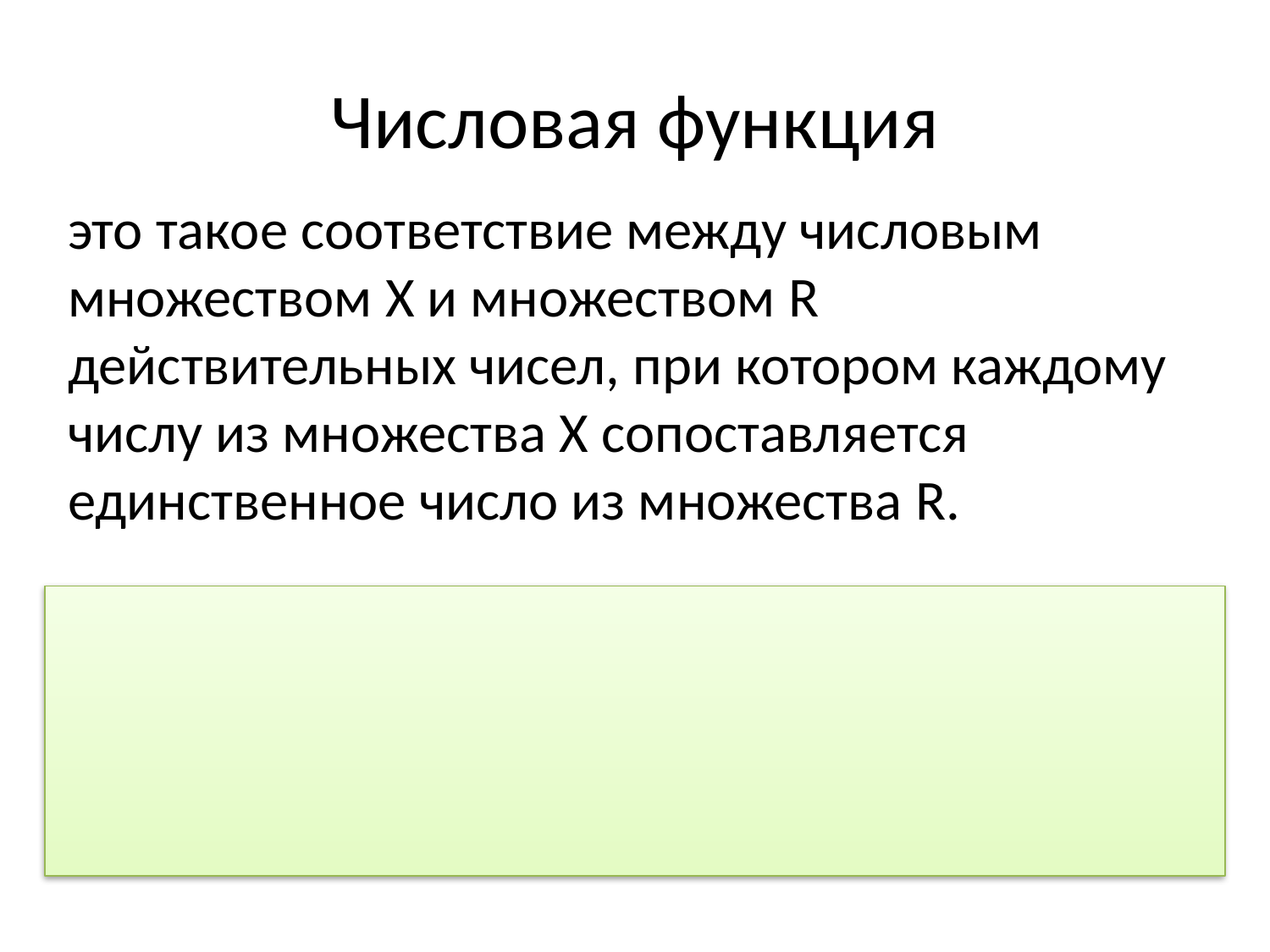

# Числовая функция
это такое соответствие между числовым множеством Х и множеством R действительных чисел, при котором каждому числу из множества Х сопоставляется единственное число из множества R.

Множество Х называют областью определения функции.